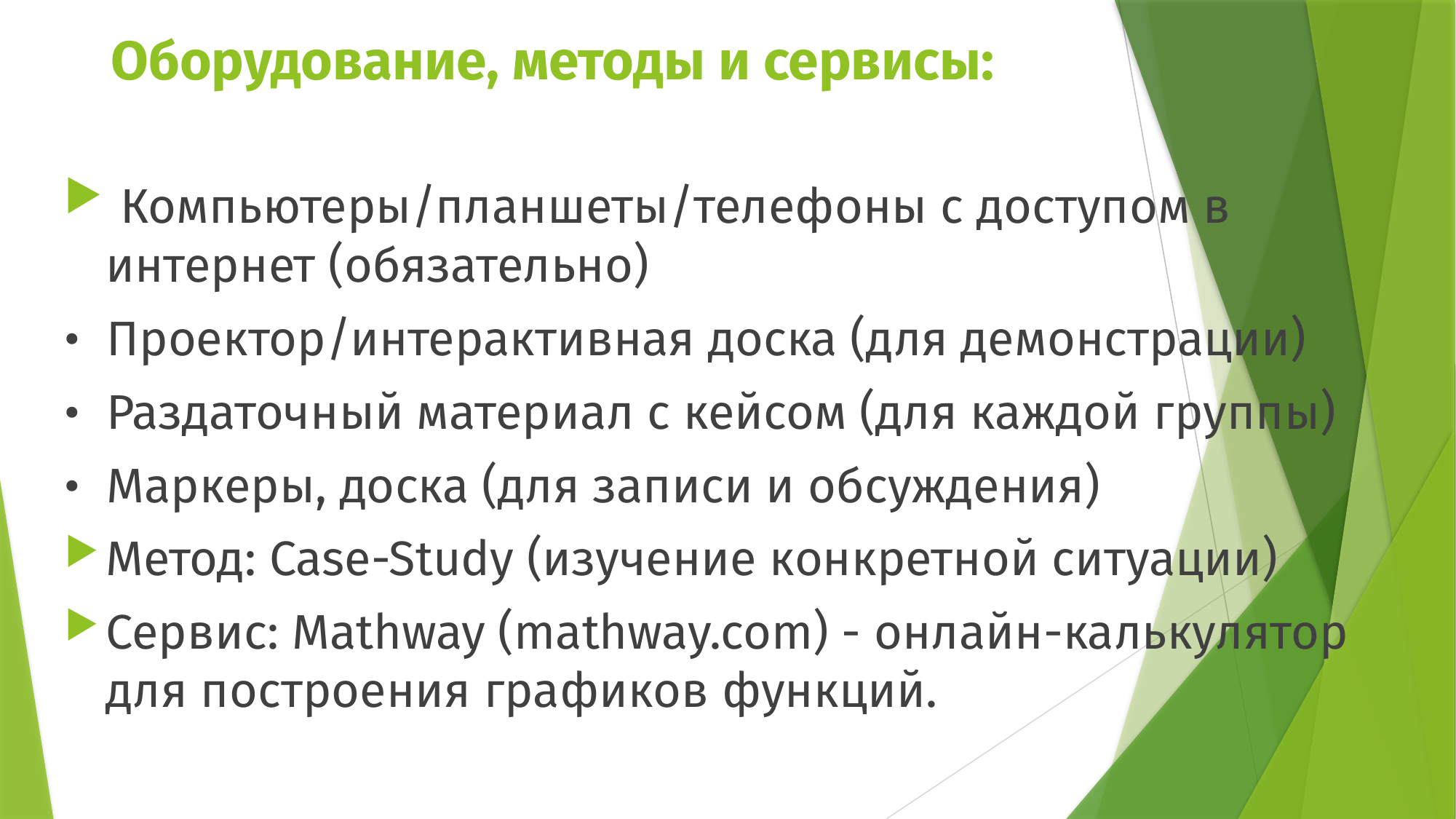

# Оборудование, методы и сервисы:
 Компьютеры/планшеты/телефоны с доступом в интернет (обязательно)
•  Проектор/интерактивная доска (для демонстрации)
•  Раздаточный материал с кейсом (для каждой группы)
•  Маркеры, доска (для записи и обсуждения)
Метод: Case-Study (изучение конкретной ситуации)
Сервис: Mathway (mathway.com) - онлайн-калькулятор для построения графиков функций.